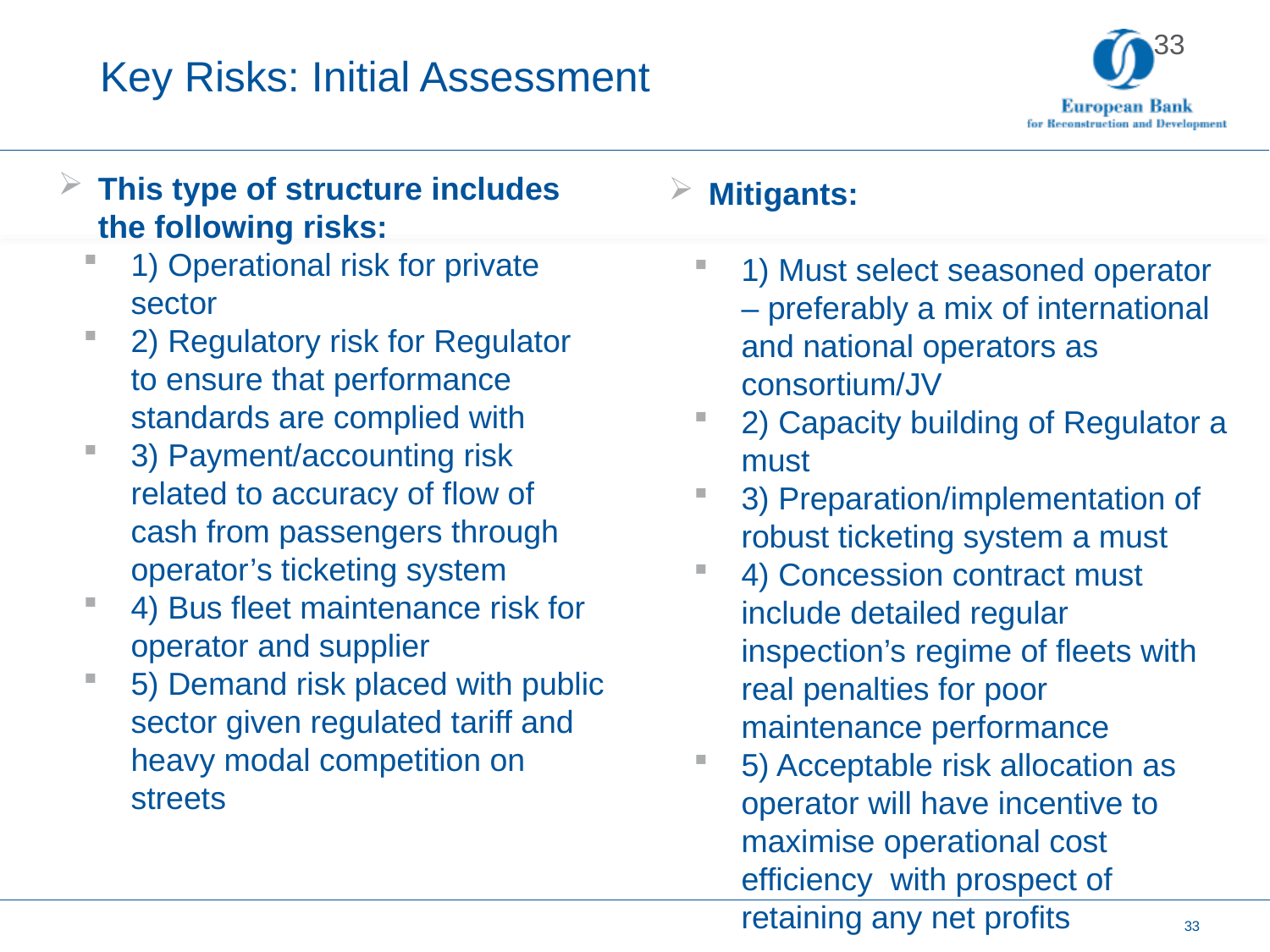

# Key Risks: Initial Assessment
This type of structure includes the following risks:
1) Operational risk for private sector
2) Regulatory risk for Regulator to ensure that performance standards are complied with
3) Payment/accounting risk related to accuracy of flow of cash from passengers through operator’s ticketing system
4) Bus fleet maintenance risk for operator and supplier
5) Demand risk placed with public sector given regulated tariff and heavy modal competition on streets

Mitigants:

1) Must select seasoned operator – preferably a mix of international and national operators as consortium/JV
2) Capacity building of Regulator a must
3) Preparation/implementation of robust ticketing system a must
4) Concession contract must include detailed regular inspection’s regime of fleets with real penalties for poor maintenance performance
5) Acceptable risk allocation as operator will have incentive to maximise operational cost efficiency  with prospect of retaining any net profits

33